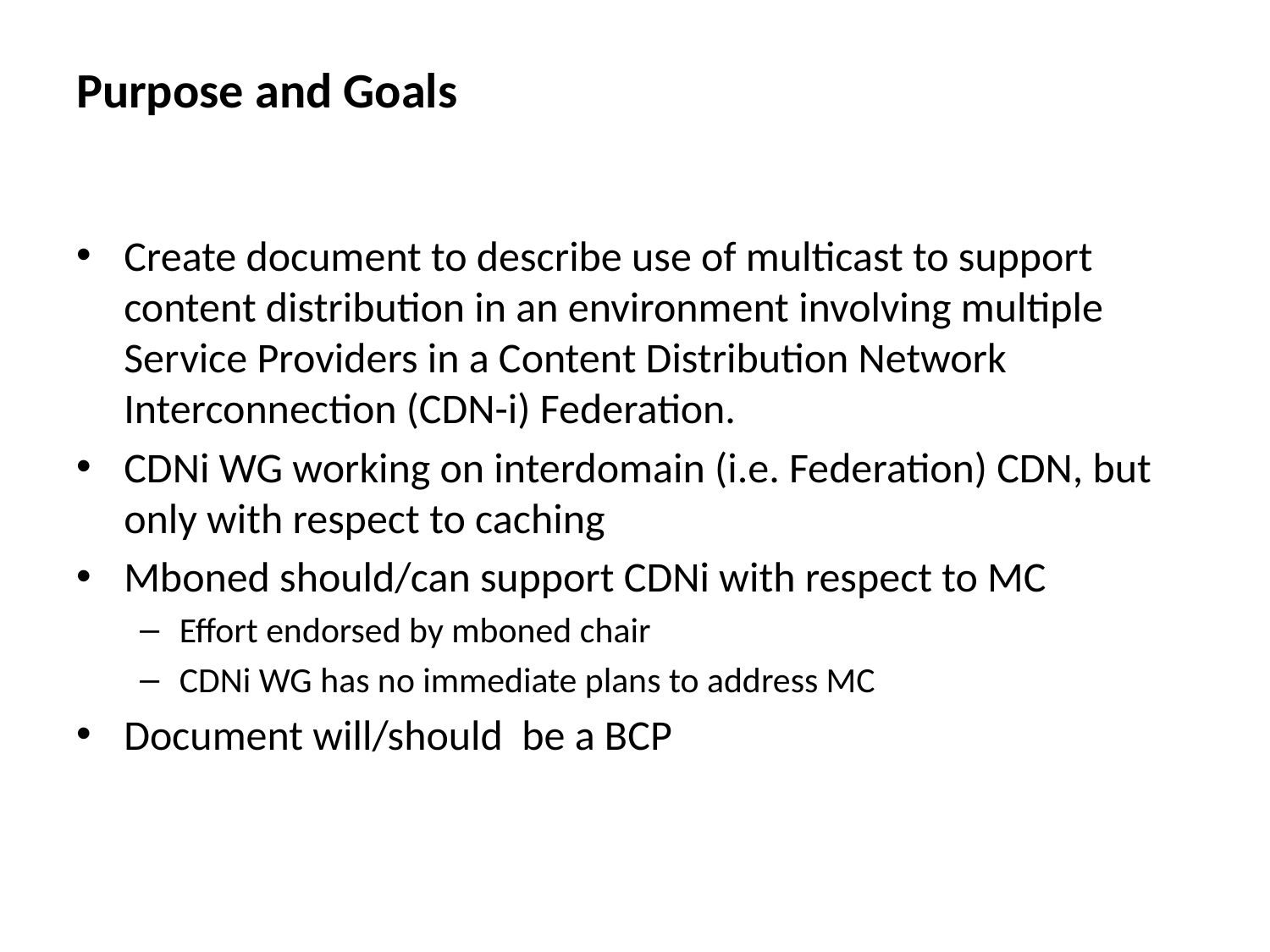

# Purpose and Goals
Create document to describe use of multicast to support content distribution in an environment involving multiple Service Providers in a Content Distribution Network Interconnection (CDN-i) Federation.
CDNi WG working on interdomain (i.e. Federation) CDN, but only with respect to caching
Mboned should/can support CDNi with respect to MC
Effort endorsed by mboned chair
CDNi WG has no immediate plans to address MC
Document will/should  be a BCP